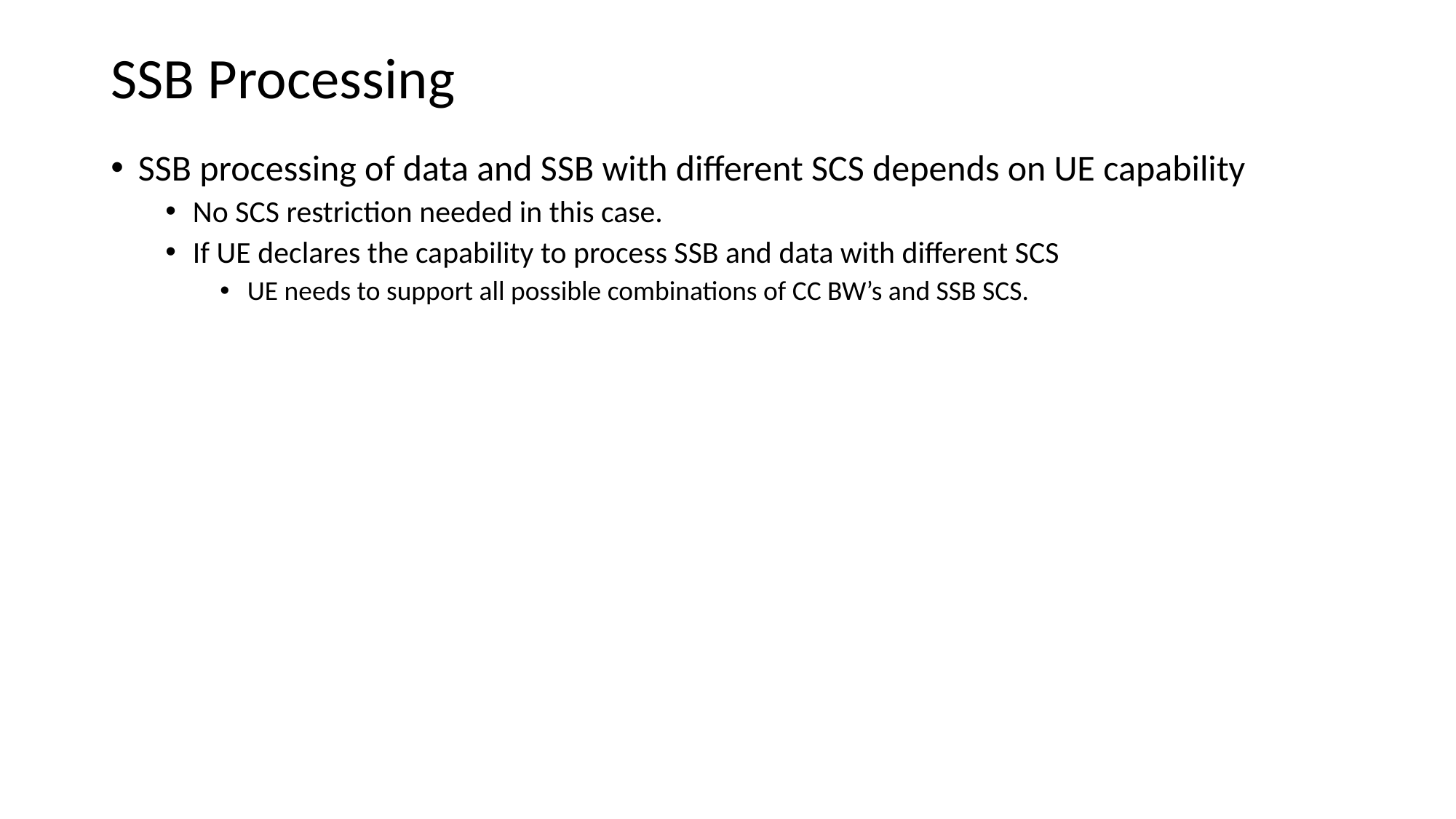

# SSB Processing
SSB processing of data and SSB with different SCS depends on UE capability
No SCS restriction needed in this case.
If UE declares the capability to process SSB and data with different SCS
UE needs to support all possible combinations of CC BW’s and SSB SCS.